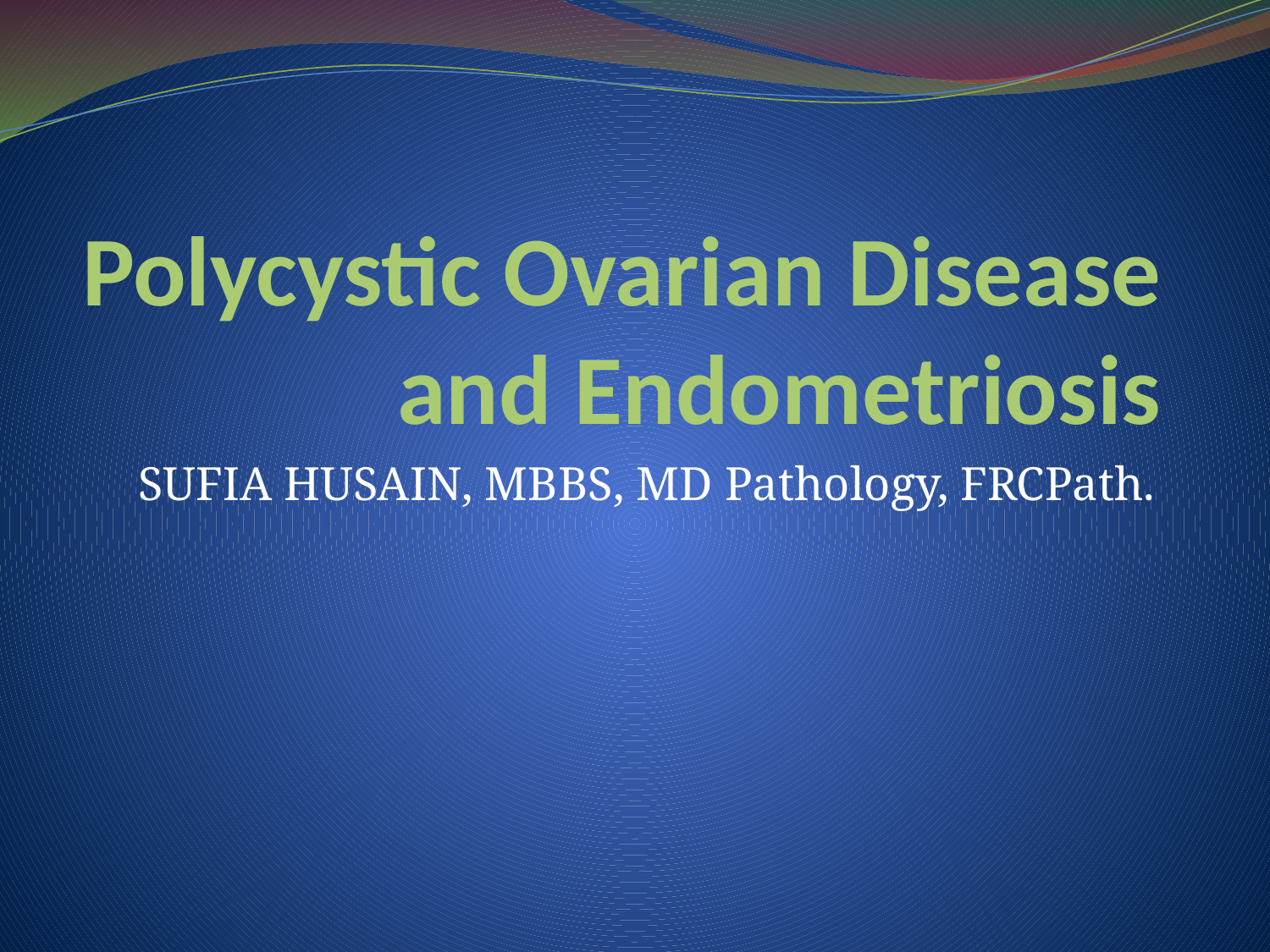

# Polycystic Ovarian Disease and Endometriosis
SUFIA HUSAIN, MBBS, MD Pathology, FRCPath.